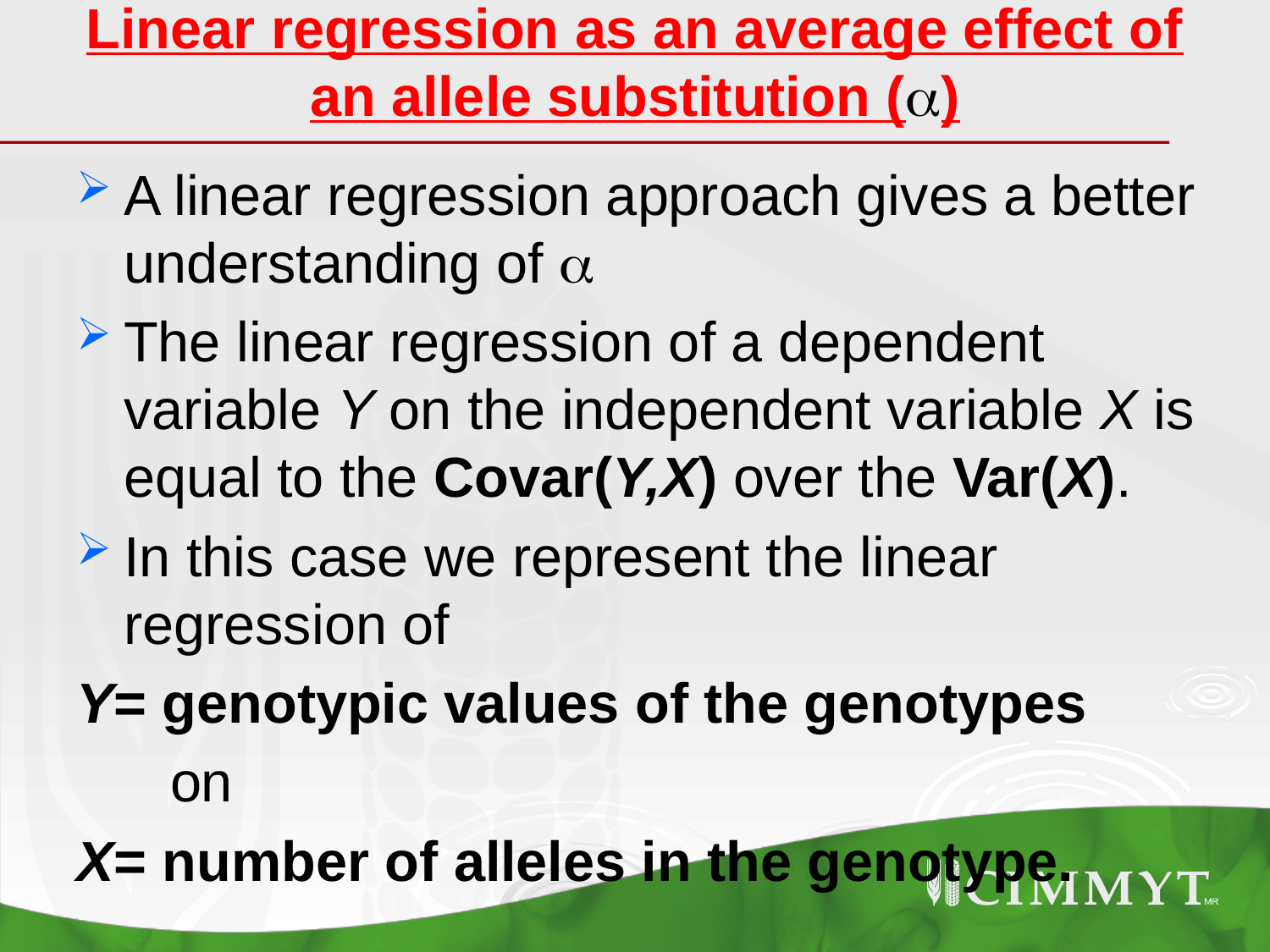

# Linear regression as an average effect of an allele substitution (α)
A linear regression approach gives a better understanding of α
The linear regression of a dependent variable Y on the independent variable X is equal to the Covar(Y,X) over the Var(X).
In this case we represent the linear regression of
Y= genotypic values of the genotypes
      on
X= number of alleles in the genotype.